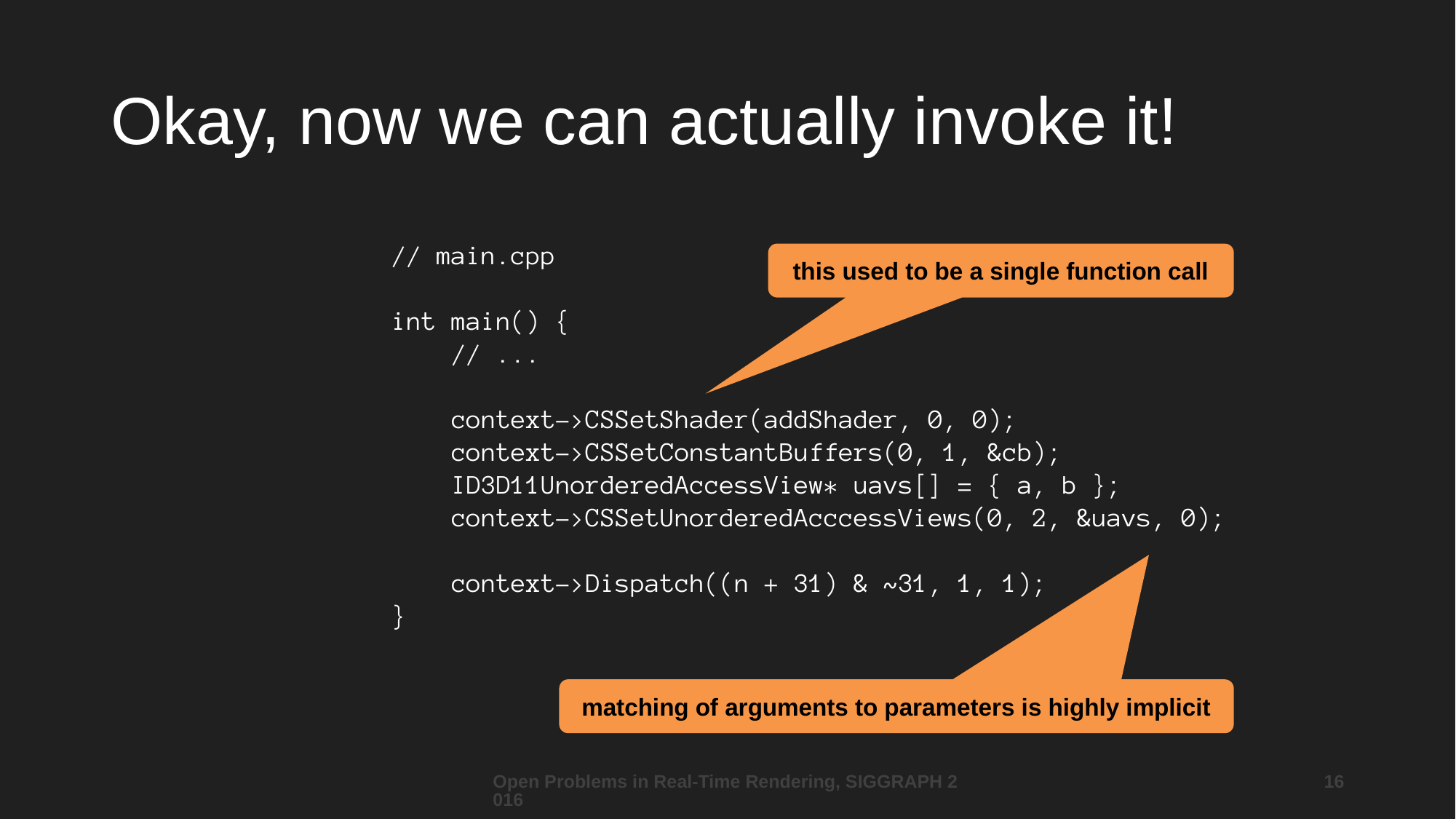

# Okay, now we can actually invoke it!
// main.cpp

int main() {
    // ...

    context->CSSetShader(addShader, 0, 0);
    context->CSSetConstantBuffers(0, 1, &cb);
    ID3D11UnorderedAccessView* uavs[] = { a, b };
    context->CSSetUnorderedAcccessViews(0, 2, &uavs, 0);

    context->Dispatch((n + 31) & ~31, 1, 1);
}
this used to be a single function call
matching of arguments to parameters is highly implicit
Open Problems in Real-Time Rendering, SIGGRAPH 2016
16